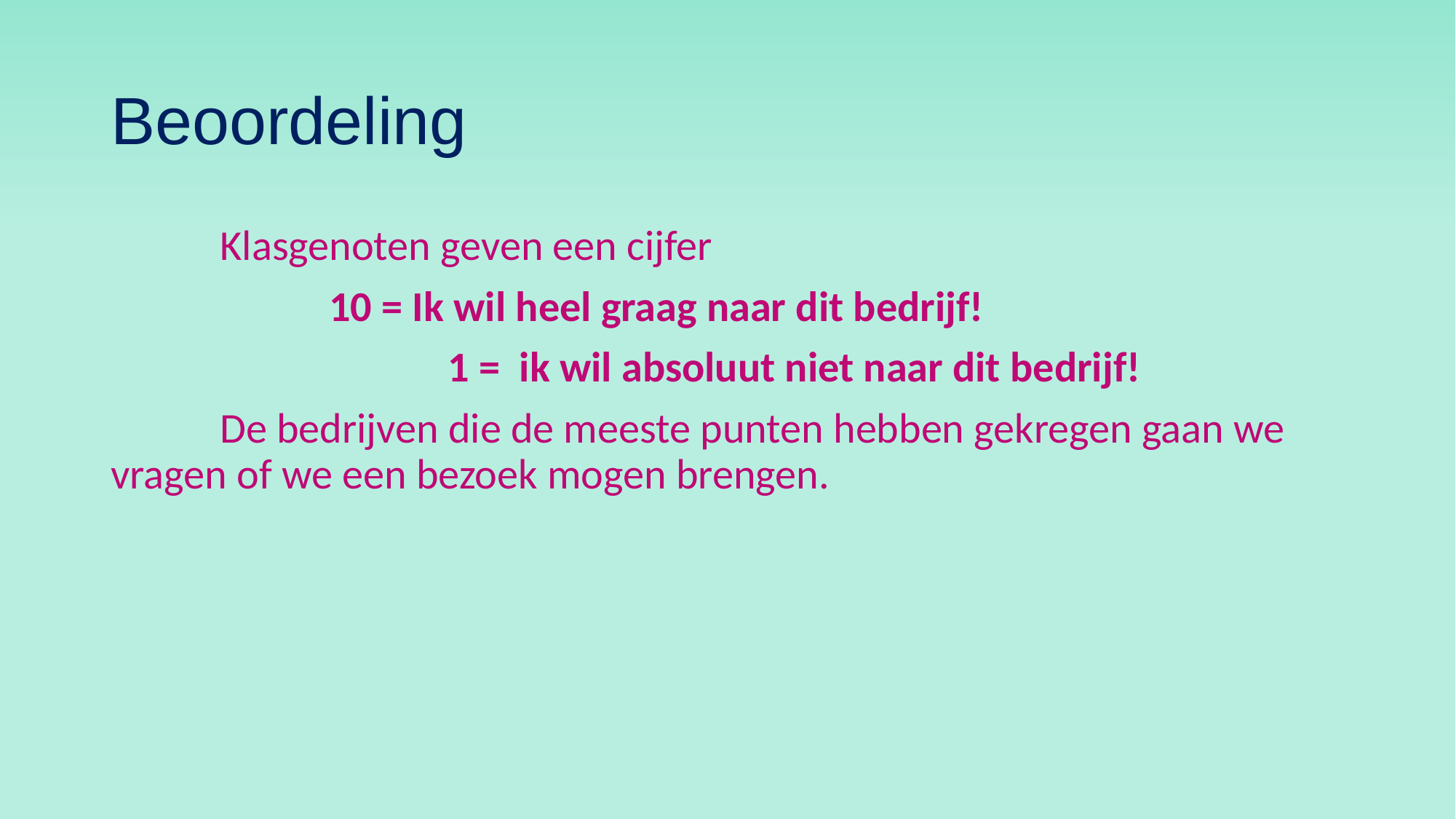

# Beoordeling
	Klasgenoten geven een cijfer
		10 = Ik wil heel graag naar dit bedrijf!
			 1 =  ik wil absoluut niet naar dit bedrijf!
	De bedrijven die de meeste punten hebben gekregen gaan we 	vragen of we een bezoek mogen brengen.